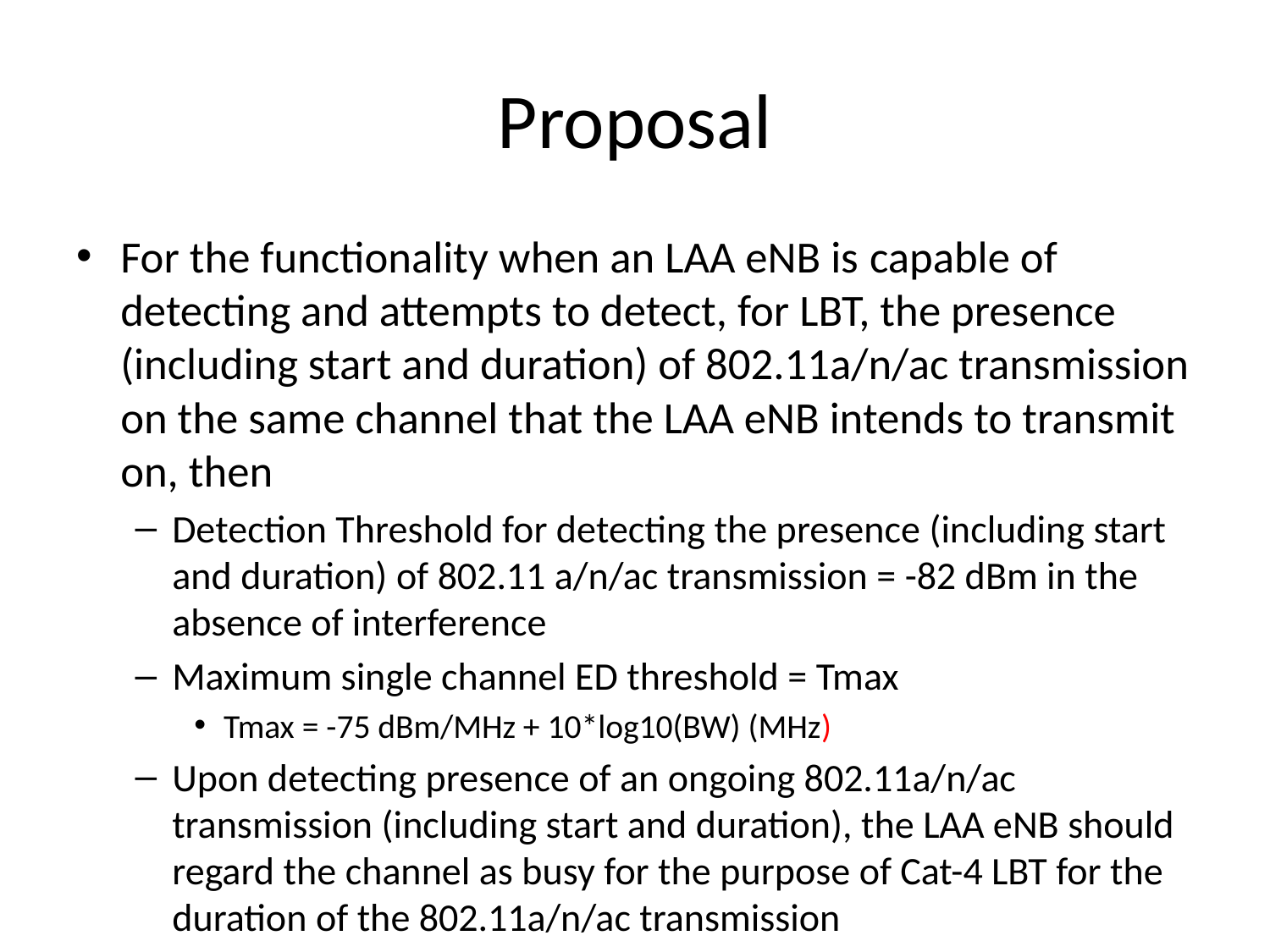

# Proposal
For the functionality when an LAA eNB is capable of detecting and attempts to detect, for LBT, the presence (including start and duration) of 802.11a/n/ac transmission on the same channel that the LAA eNB intends to transmit on, then
Detection Threshold for detecting the presence (including start and duration) of 802.11 a/n/ac transmission = -82 dBm in the absence of interference
Maximum single channel ED threshold = Tmax
Tmax = -75 dBm/MHz + 10*log10(BW) (MHz)
Upon detecting presence of an ongoing 802.11a/n/ac transmission (including start and duration), the LAA eNB should regard the channel as busy for the purpose of Cat-4 LBT for the duration of the 802.11a/n/ac transmission